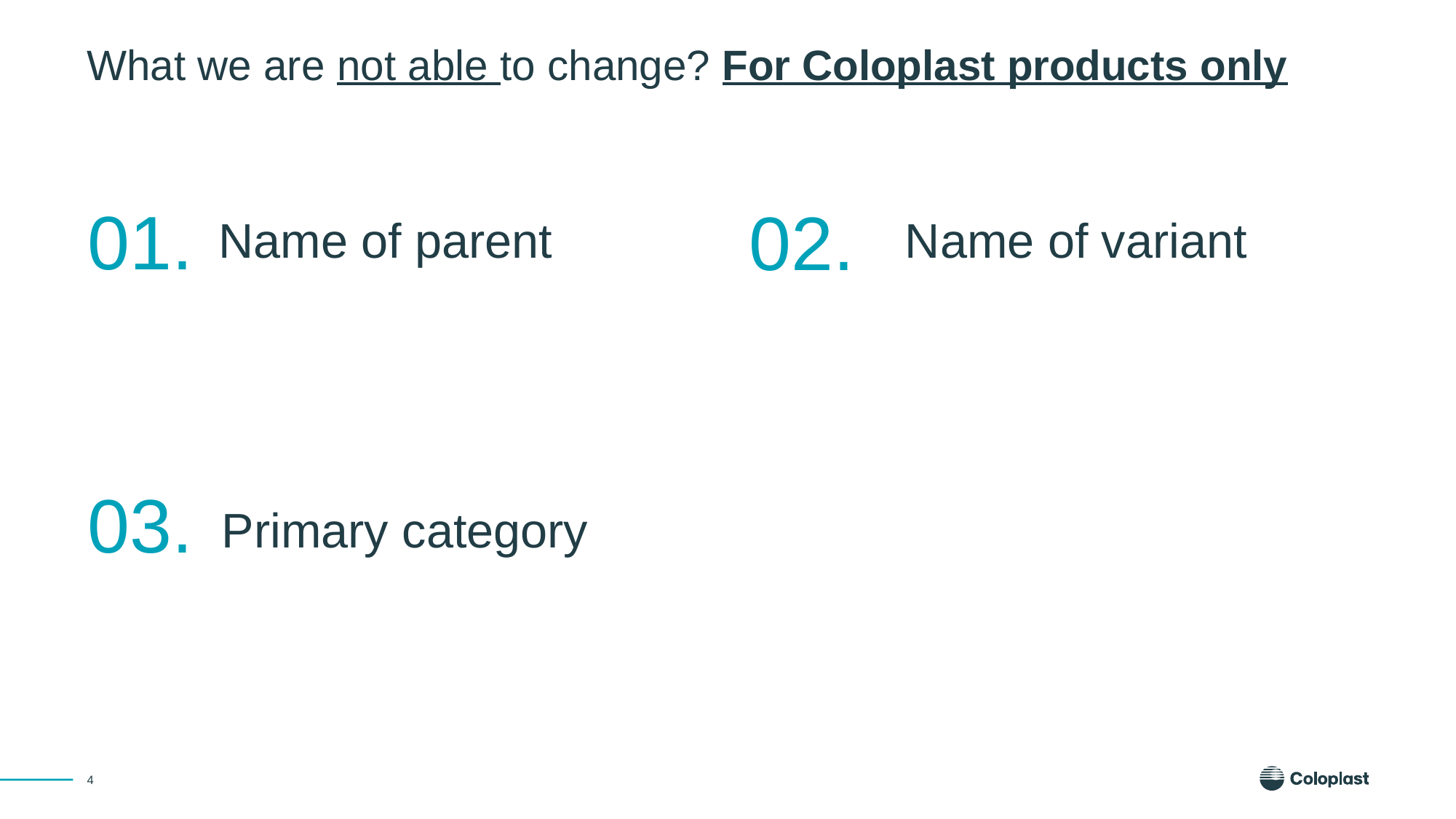

# What we are not able to change? For Coloplast products only
01.
02.
Name of parent
Name of variant
03.

Primary category
4